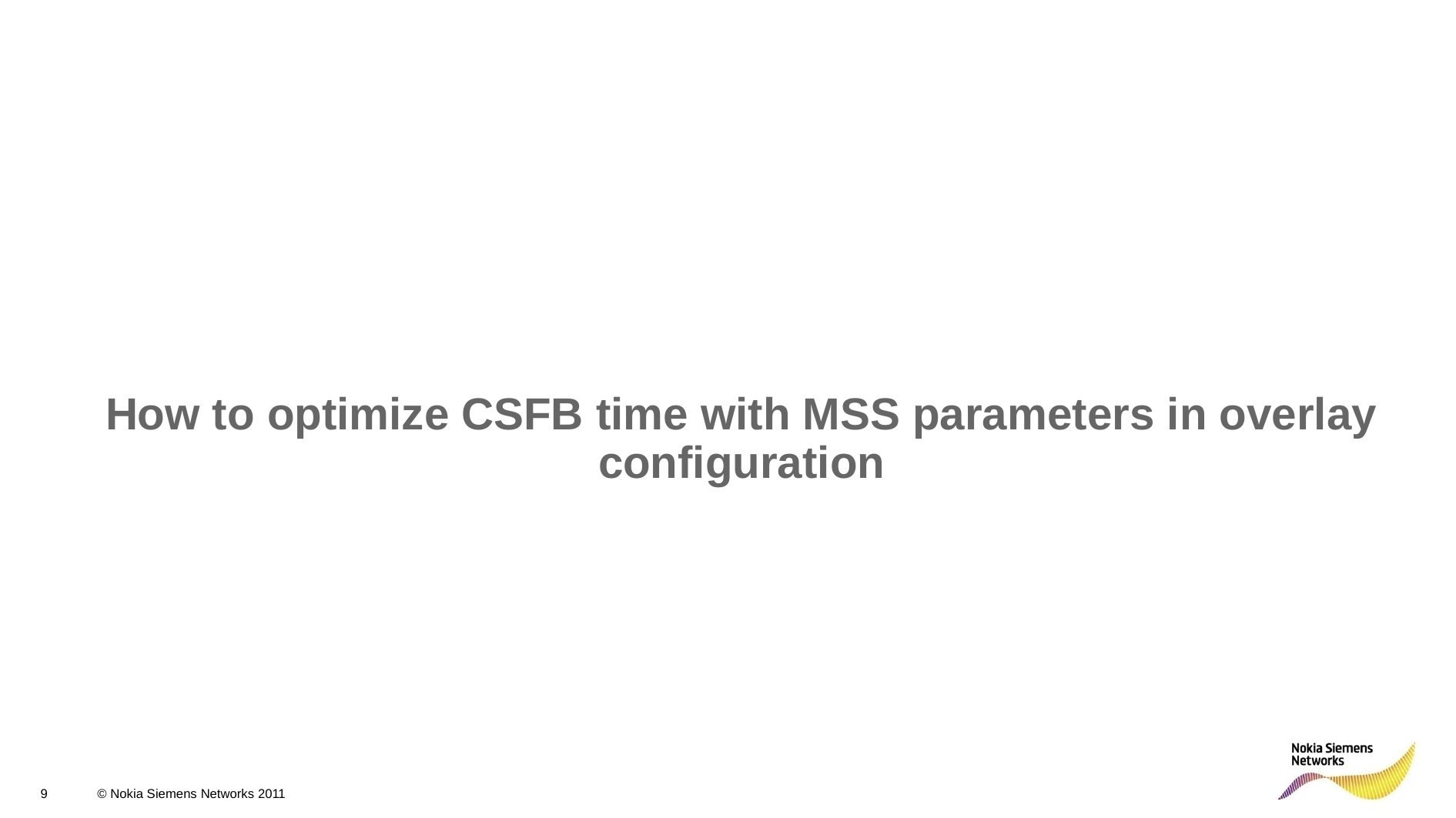

# How to optimize CSFB time with MSS parameters in overlay configuration